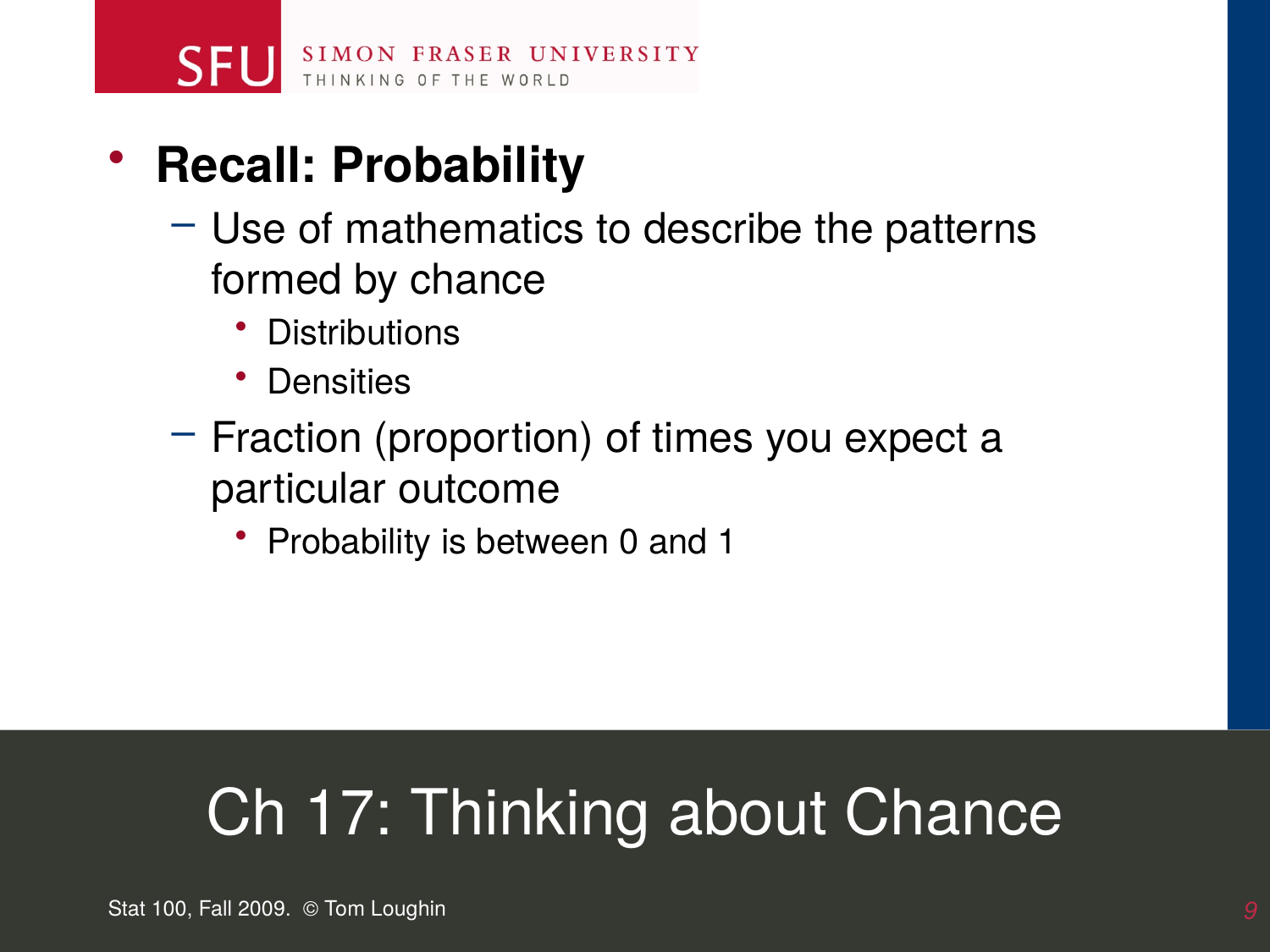

Recall: Probability
Use of mathematics to describe the patterns formed by chance
Distributions
Densities
Fraction (proportion) of times you expect a particular outcome
Probability is between 0 and 1

# Ch 17: Thinking about Chance
Stat 100, Fall 2009.  © Tom Loughin
9